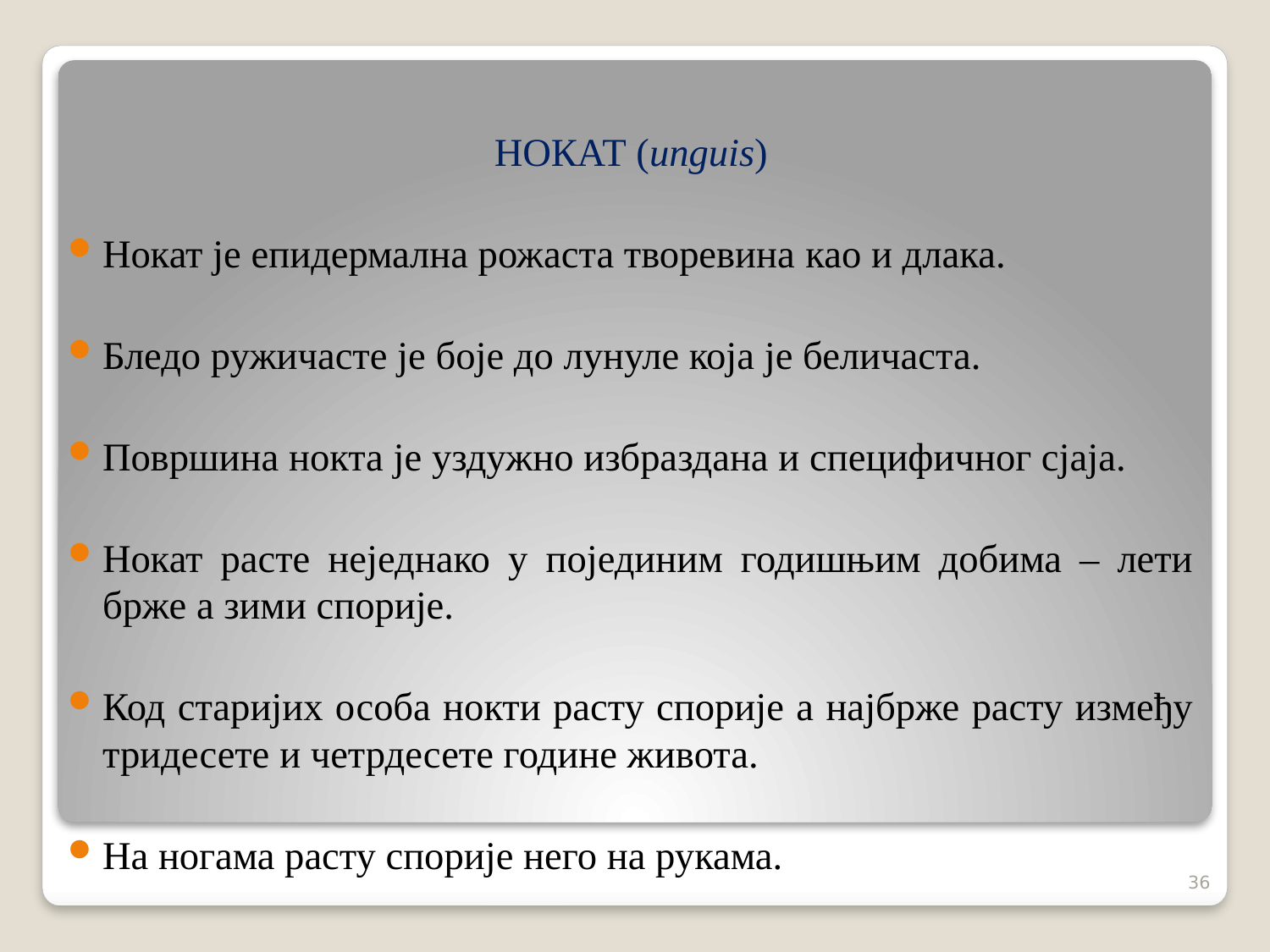

НОКАТ (unguis)

Нокат је епидермална рожаста творевина као и длака.

Бледо ружичасте је боје до лунуле која је беличаста.

Површина нокта је уздужно избраздана и специфичног сјаја.

Нокат расте неједнако у појединим годишњим добима – лети брже а зими спорије.

Код старијих особа нокти расту спорије а најбрже расту између тридесете и четрдесете године живота.

На ногама расту спорије него на рукама.

36